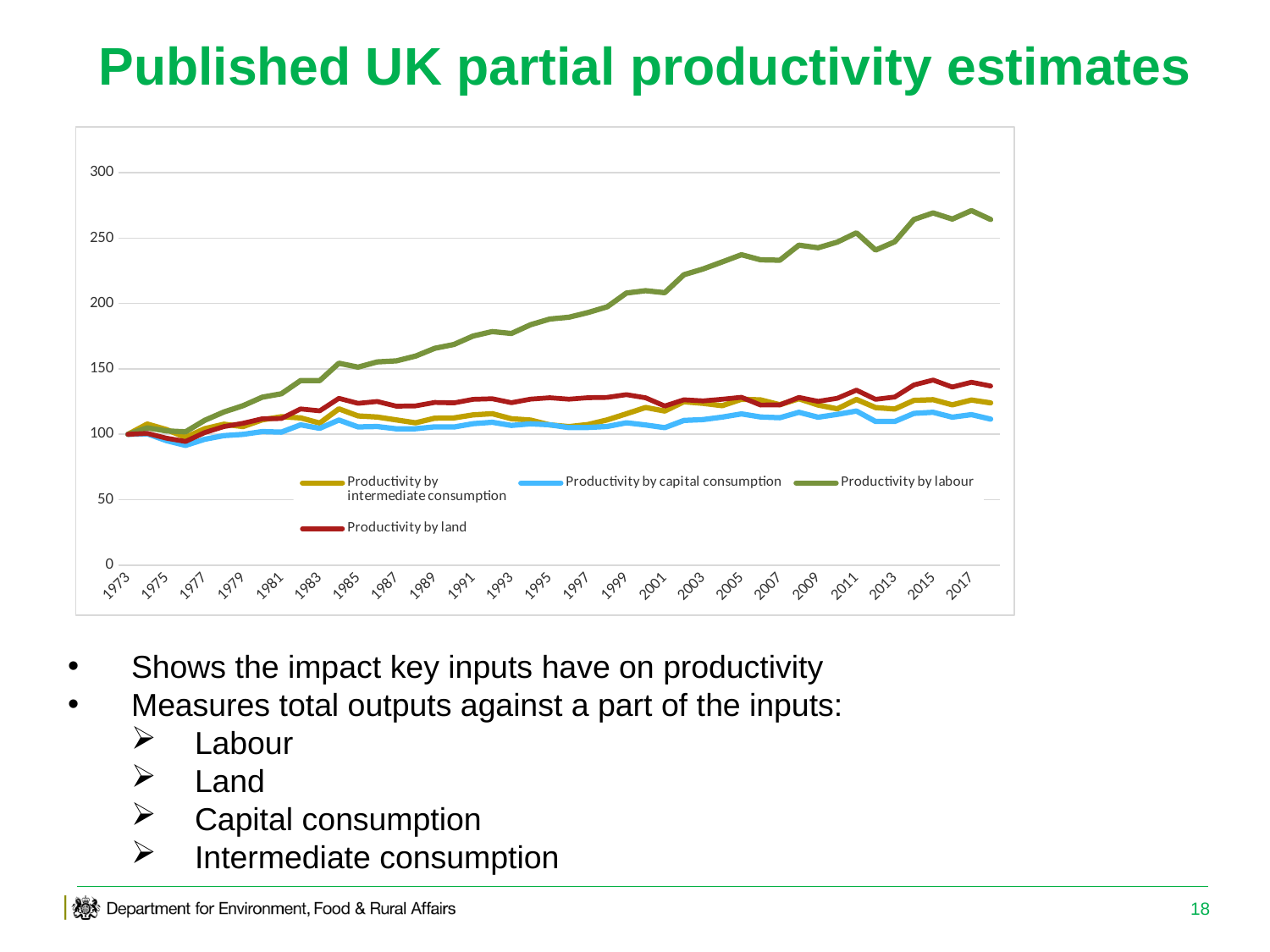

# Published UK partial productivity estimates

### Chart

| Category | Productivity by
intermediate consumption | Productivity by capital consumption | Productivity by labour | Productivity by land |
|---|---|---|---|---|
| 1973 | 100.0 | 100.0 | 100.0 | 100.0 |
| 1974 | 107.87752335304666 | 100.4362721279301 | 104.91589181801577 | 100.74043805031947 |
| 1975 | 103.64562044283157 | 95.21329224491816 | 102.63028206202239 | 97.07419368512156 |
| 1976 | 97.71684428086976 | 91.51862252487673 | 101.92077500831145 | 94.57077119399221 |
| 1977 | 104.27067856339347 | 96.23250580642123 | 110.68694838673 | 101.35126615636145 |
| 1978 | 107.74541268540796 | 99.00383838425971 | 117.04560135619191 | 105.9240396756213 |
| 1979 | 105.91303863737913 | 99.95427648474278 | 121.91597886283934 | 108.46796815236235 |
| 1980 | 111.07555131681679 | 102.08465455845209 | 128.37398341444688 | 111.8746321755993 |
| 1981 | 113.44367490692623 | 101.68351567476121 | 130.98872484198068 | 112.09187262925751 |
| 1982 | 112.5613639537294 | 107.27628386206175 | 141.08008177049655 | 119.37269030272411 |
| 1983 | 108.6240601472229 | 104.58007319705398 | 141.04940342017235 | 117.93460942110374 |
| 1984 | 119.46734919692624 | 110.94185686134115 | 154.33105872145134 | 127.49300522453544 |
| 1985 | 114.057850844226 | 105.65511996832558 | 151.34937868145695 | 123.7083399792973 |
| 1986 | 113.2169119814818 | 105.94021870625343 | 155.3159848266522 | 125.11115763879994 |
| 1987 | 111.02312813228536 | 104.1871942231339 | 156.12482882341314 | 121.53044790910724 |
| 1988 | 108.79449353452063 | 104.26510883807363 | 159.75187774795057 | 121.74768989279431 |
| 1989 | 112.33261819127362 | 105.7231879664159 | 165.74072105450458 | 124.38837703898284 |
| 1990 | 112.51666271772893 | 105.56051382285946 | 168.6627763447956 | 124.02035162584461 |
| 1991 | 114.85677192968834 | 108.17044724997848 | 175.1000952294316 | 126.74349085433832 |
| 1992 | 115.7765362489097 | 109.2327766099328 | 178.52764608340442 | 127.18293702248458 |
| 1993 | 111.90670817564656 | 106.80002800832172 | 177.06971707235522 | 124.17402089826169 |
| 1994 | 110.88836472055203 | 108.04627752429519 | 183.74279763357254 | 126.88284776949396 |
| 1995 | 107.25863357035917 | 107.31787135564078 | 188.0869436717655 | 127.9434425390846 |
| 1996 | 105.86136613306006 | 105.11776412996612 | 189.42884176179194 | 126.83587341931957 |
| 1997 | 107.49025231230593 | 105.21411986158256 | 193.0737526468262 | 127.99622549555687 |
| 1998 | 111.03186952438568 | 105.99468935411669 | 197.42552685350586 | 128.21134679610907 |
| 1999 | 115.70983121705505 | 108.84526796710094 | 207.9599753619368 | 130.32830880766875 |
| 2000 | 120.47941707512588 | 107.14690570381624 | 209.75784028693965 | 127.92061112675653 |
| 2001 | 117.79179375706781 | 105.07802773200872 | 208.22270676670337 | 121.62690993669747 |
| 2002 | 124.89427205730293 | 110.62867230837696 | 221.9457662005178 | 126.38634915963276 |
| 2003 | 123.68358574671842 | 111.2664422827057 | 226.33276609899605 | 125.54094578979861 |
| 2004 | 121.90460988779448 | 113.17186295955777 | 231.75810799153905 | 126.80098734996521 |
| 2005 | 126.78004056411989 | 115.6164124166104 | 237.238231372437 | 128.2877435910684 |
| 2006 | 126.30974020539554 | 113.26119785050146 | 233.34571405471732 | 122.40382771553955 |
| 2007 | 122.6455463992482 | 112.67485858982282 | 233.05209877898764 | 122.48599955736191 |
| 2008 | 127.17841348827889 | 116.85005906850454 | 244.52223152617086 | 128.184770257575 |
| 2009 | 122.39248699722718 | 113.04789798420558 | 242.52102257854995 | 125.22570668284827 |
| 2010 | 119.45269515541803 | 115.22532294299256 | 246.849833314665 | 127.5436951883683 |
| 2011 | 126.67723014719625 | 117.77830603843628 | 253.95120613580815 | 133.74906164190148 |
| 2012 | 120.42865696040852 | 109.82699514366934 | 240.78561706757156 | 126.73324776476282 |
| 2013 | 119.36184537032297 | 109.84625300824801 | 247.12050751648965 | 128.52375653241972 |
| 2014 | 125.92294880446158 | 116.01712554531598 | 264.1516715152685 | 137.7298569672655 |
| 2015 | 126.45706771916446 | 116.82251431261813 | 269.1292410015402 | 141.4548182932085 |
| 2016 | 122.56609125169061 | 113.11479536812328 | 264.4571755017901 | 136.1478739877673 |
| 2017 | 126.21226587717555 | 115.04191127384213 | 270.9404345761567 | 139.78700346913854 |
| 2018 | 124.04734308037244 | 111.60238320884999 | 264.1432612846735 | 136.92950881100893 |
Shows the impact key inputs have on productivity
Measures total outputs against a part of the inputs:
Labour
Land
Capital consumption
Intermediate consumption

18